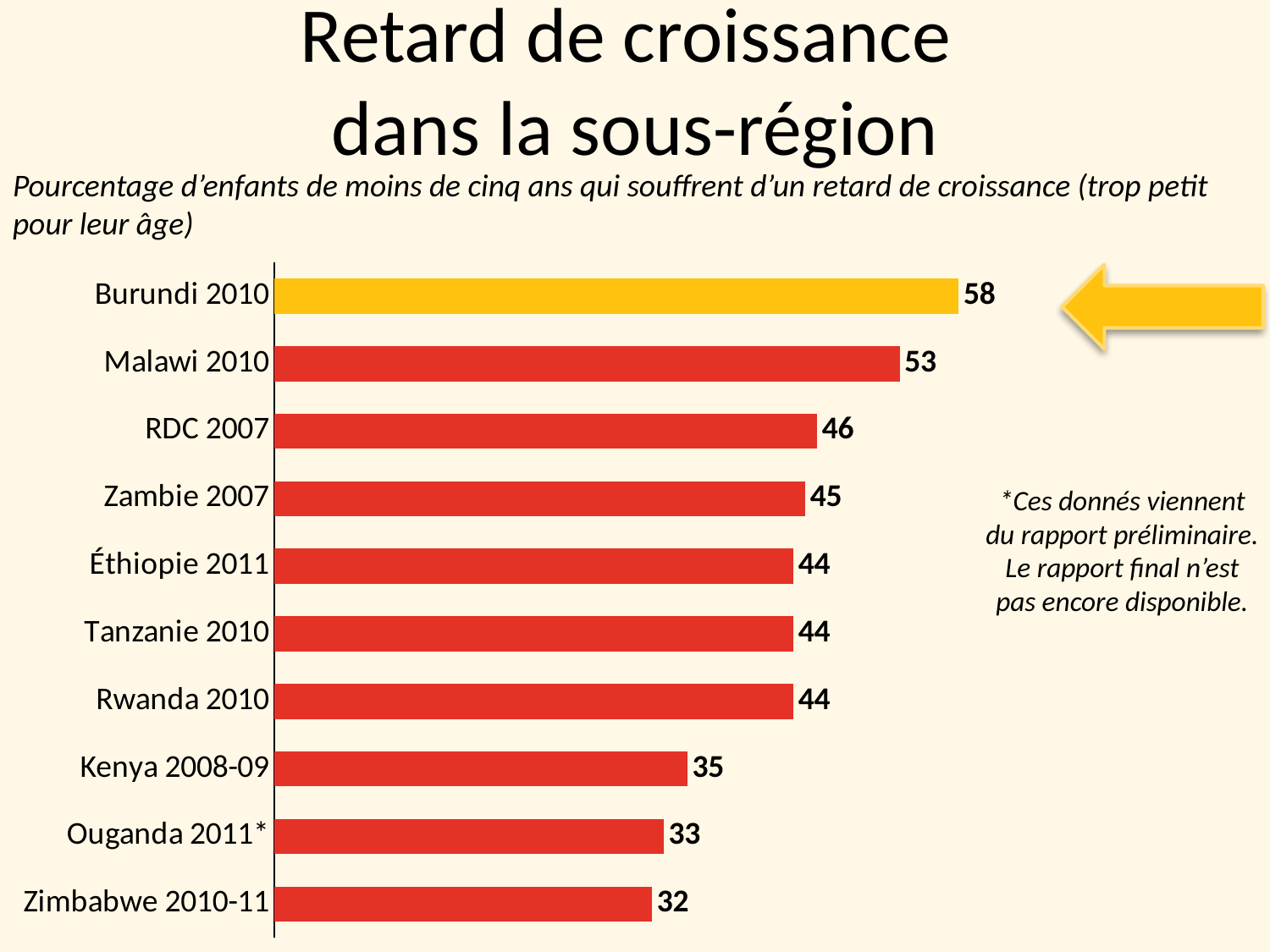

# Retard de croissance dans la sous-région
Pourcentage d’enfants de moins de cinq ans qui souffrent d’un retard de croissance (trop petit pour leur âge)

### Chart

| Category | Series 1 |
|---|---|
| Zimbabwe 2010-11 | 32.0 |
| Ouganda 2011* | 33.0 |
| Kenya 2008-09 | 35.0 |
| Rwanda 2010 | 44.0 |
| Tanzanie 2010 | 44.0 |
| Éthiopie 2011 | 44.0 |
| Zambie 2007 | 45.0 |
| RDC 2007 | 46.0 |
| Malawi 2010 | 53.0 |
| Burundi 2010 | 58.0 |
*Ces donnés viennent du rapport préliminaire. Le rapport final n’est pas encore disponible.